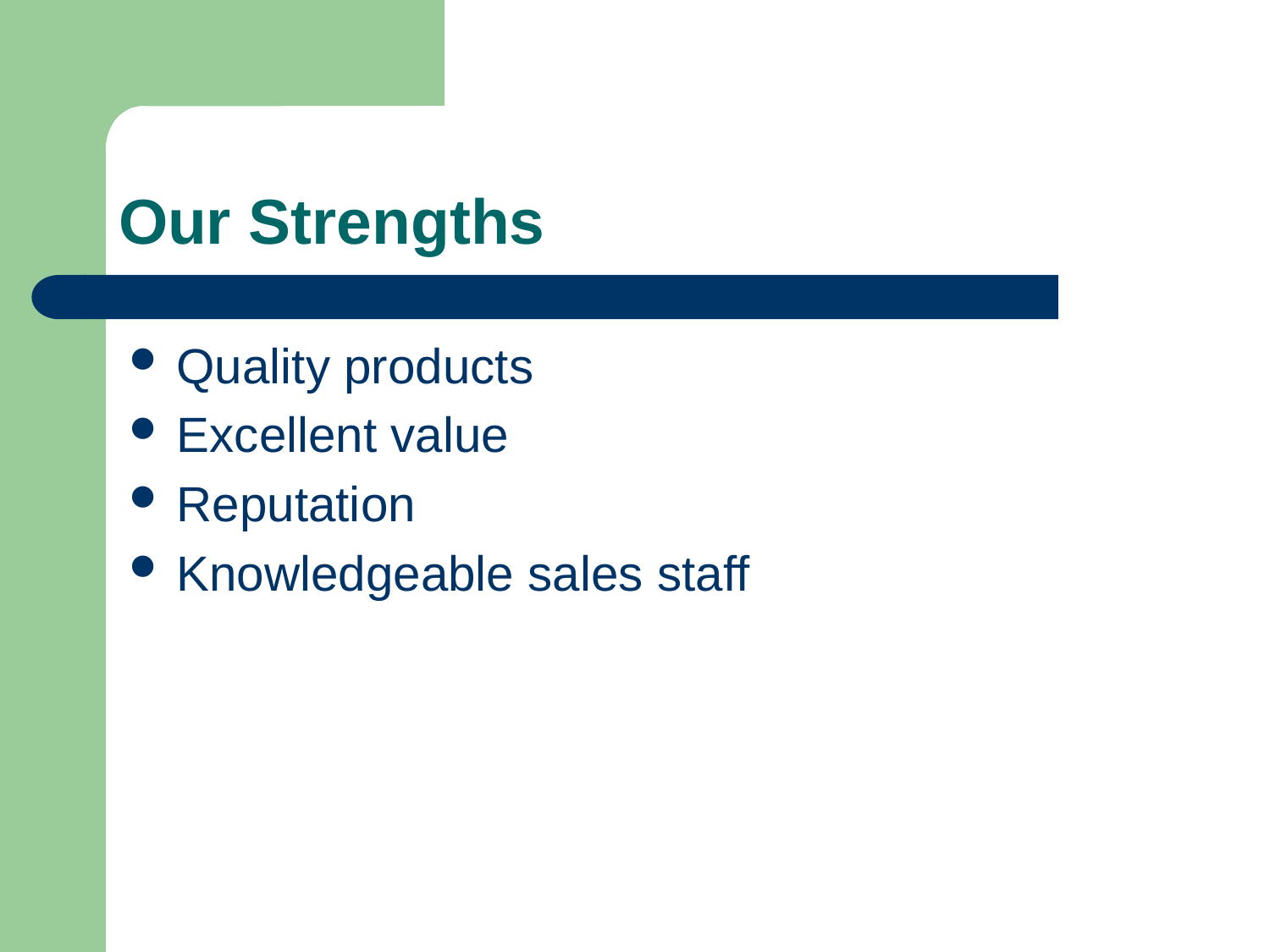

# Our Strengths
Quality products
Excellent value
Reputation
Knowledgeable sales staff